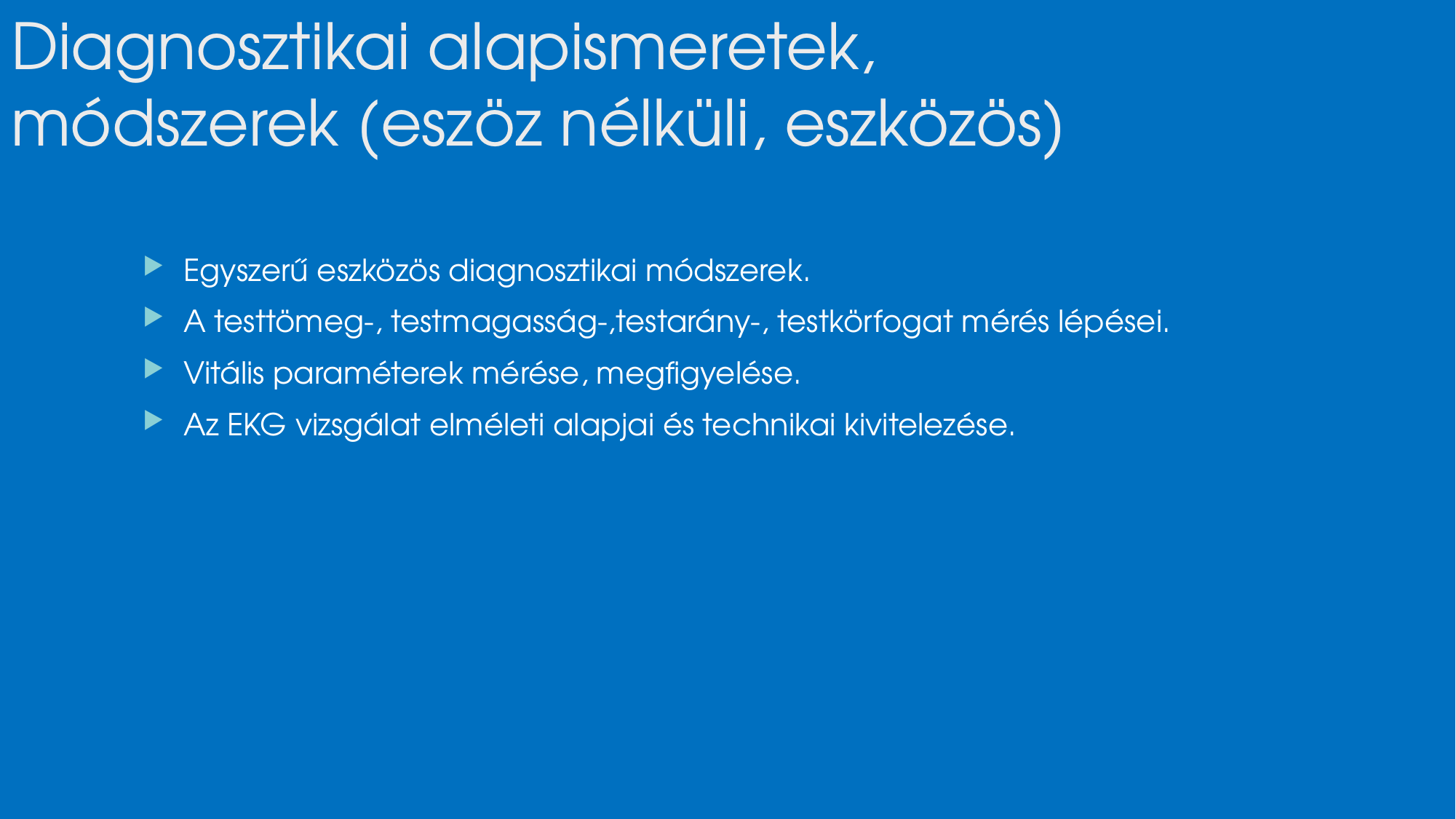

# Diagnosztikai alapismeretek, módszerek (eszöz nélküli, eszközös)
Egyszerű eszközös diagnosztikai módszerek.
A testtömeg-, testmagasság-,testarány-, testkörfogat mérés lépései.
Vitális paraméterek mérése, megfigyelése.
Az EKG vizsgálat elméleti alapjai és technikai kivitelezése.